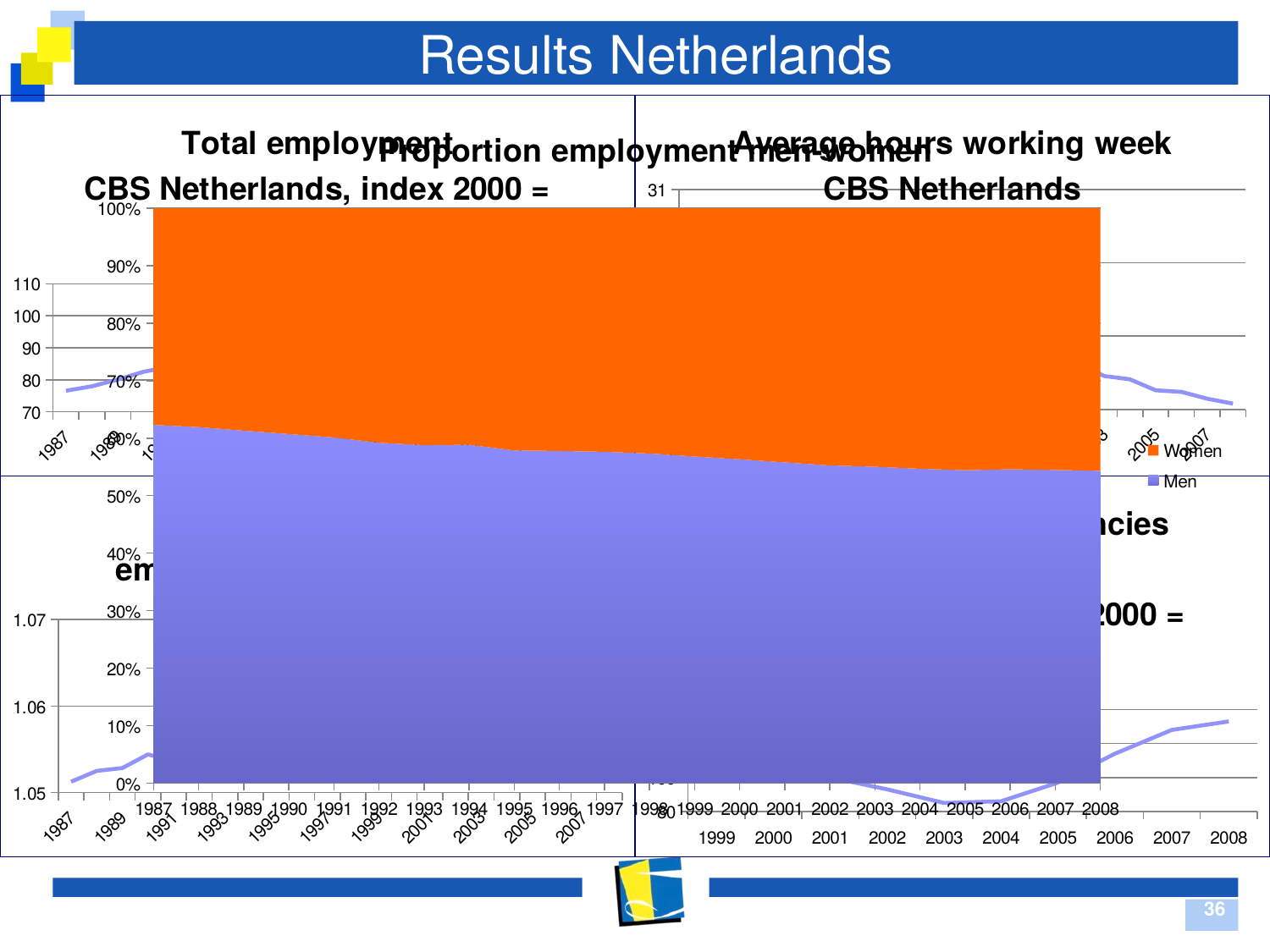

# Results Netherlands

### Chart: Total employment
CBS Netherlands, index 2000 = 100

| Category | Employment |
|---|---|
| 1987 | 76.58656808379544 |
| 1988 | 77.97905113986437 |
| 1989 | 80.0616142945164 |
| 1990 | 82.51386321626617 |
| 1991 | 84.09118915588417 |
| 1992 | 85.27418361059766 |
| 1993 | 85.63154651879235 |
| 1994 | 86.23536660505238 |
| 1995 | 88.17005545286499 |
| 1996 | 90.14171287738755 |
| 1997 | 92.92667898952557 |
| 1998 | 95.35428219346876 |
| 1999 | 97.80653111521868 |
| 2000 | 100.0 |
| 2001 | 102.0579174368454 |
| 2002 | 102.5754775107825 |
| 2003 | 102.0702402957486 |
| 2004 | 101.1829944547135 |
| 2005 | 101.6882316697474 |
| 2006 | 103.4134319162046 |
| 2007 | 106.0998151571165 |
| 2008 | 107.6278496611214 |

### Chart: Proportion employment men-women

| Category | Men | Women |
|---|---|---|
| 1987 | 0.623008849557522 | 0.376991150442478 |
| 1988 | 0.619152970922882 | 0.380689001264222 |
| 1989 | 0.613052177928275 | 0.386947822071725 |
| 1990 | 0.607228195937873 | 0.392771804062127 |
| 1991 | 0.601260257913247 | 0.398886283704572 |
| 1992 | 0.592196531791908 | 0.407947976878613 |
| 1993 | 0.587854367534897 | 0.412145632465103 |
| 1994 | 0.588453843955416 | 0.411403258073735 |
| 1995 | 0.578616352201258 | 0.421383647798742 |
| 1996 | 0.577717019822283 | 0.422282980177717 |
| 1997 | 0.576316138443177 | 0.423816469964196 |
| 1998 | 0.573274747996898 | 0.426725252003102 |
| 1999 | 0.568098777875772 | 0.431901222124228 |
| 2000 | 0.563401109057301 | 0.436722119531731 |
| 2001 | 0.557836271432021 | 0.442163728567979 |
| 2002 | 0.55261893320519 | 0.44738106679481 |
| 2003 | 0.550162984425933 | 0.449837015574067 |
| 2004 | 0.54670563877725 | 0.45329436122275 |
| 2005 | 0.54423170140572 | 0.45576829859428 |
| 2006 | 0.545877025738799 | 0.454122974261201 |
| 2007 | 0.544715447154472 | 0.455400696864111 |
| 2008 | 0.5430501488436 | 0.4569498511564 |

### Chart: Average hours working week
CBS Netherlands

| Category | average working week |
|---|---|
| 1987 | 30.12357200321802 |
| 1988 | 30.03394437420986 |
| 1989 | 29.87551177466522 |
| 1990 | 29.76505376344086 |
| 1991 | 29.59290738569754 |
| 1992 | 29.56161849710982 |
| 1993 | 29.43565980716648 |
| 1994 | 29.17193483852529 |
| 1995 | 29.05157232704402 |
| 1996 | 29.07362952836632 |
| 1997 | 29.06924811033019 |
| 1998 | 29.15264926337552 |
| 1999 | 29.09391457729621 |
| 2000 | 28.98499075785582 |
| 2001 | 28.84694518232311 |
| 2002 | 28.62830370014416 |
| 2003 | 28.45577689243028 |
| 2004 | 28.41110705151626 |
| 2005 | 28.26078526417838 |
| 2006 | 28.23889418493804 |
| 2007 | 28.14606271777004 |
| 2008 | 28.07868101671628 |

### Chart: Average number of
employment arrangements

| Category | average number of employments |
|---|---|
| 1987 | 1.051267281105991 |
| 1988 | 1.052512704686618 |
| 1989 | 1.052843298592064 |
| 1990 | 1.054416961130742 |
| 1991 | 1.05363321799308 |
| 1992 | 1.057567475230611 |
| 1993 | 1.058552406964834 |
| 1994 | 1.060384419118898 |
| 1995 | 1.060192883272364 |
| 1996 | 1.062276422764228 |
| 1997 | 1.060276990871892 |
| 1998 | 1.064127951256664 |
| 1999 | 1.061233480176212 |
| 2000 | 1.060389238694906 |
| 2001 | 1.05690715883669 |
| 2002 | 1.056674538130296 |
| 2003 | 1.054834658853077 |
| 2004 | 1.054920231540308 |
| 2005 | 1.055172413793104 |
| 2006 | 1.055209630552096 |
| 2007 | 1.055458338941984 |
| 2008 | 1.055467302091607 |

### Chart: Temp Employment Agencies total working hours
CBS Netherlands, index 2000 = 100

| Category | Temporary Employment Agency working hours |
|---|---|
| 1999.0 | 99.0 |
| 2000.0 | 100.0 |
| 2001.0 | 100.0 |
| 2002.0 | 93.0 |
| 2003.0 | 85.0 |
| 2004.0 | 86.0 |
| 2005.0 | 97.0 |
| 2006.0 | 114.0 |
| 2007.0 | 128.0 |
| 2008.0 | 133.0 |
36